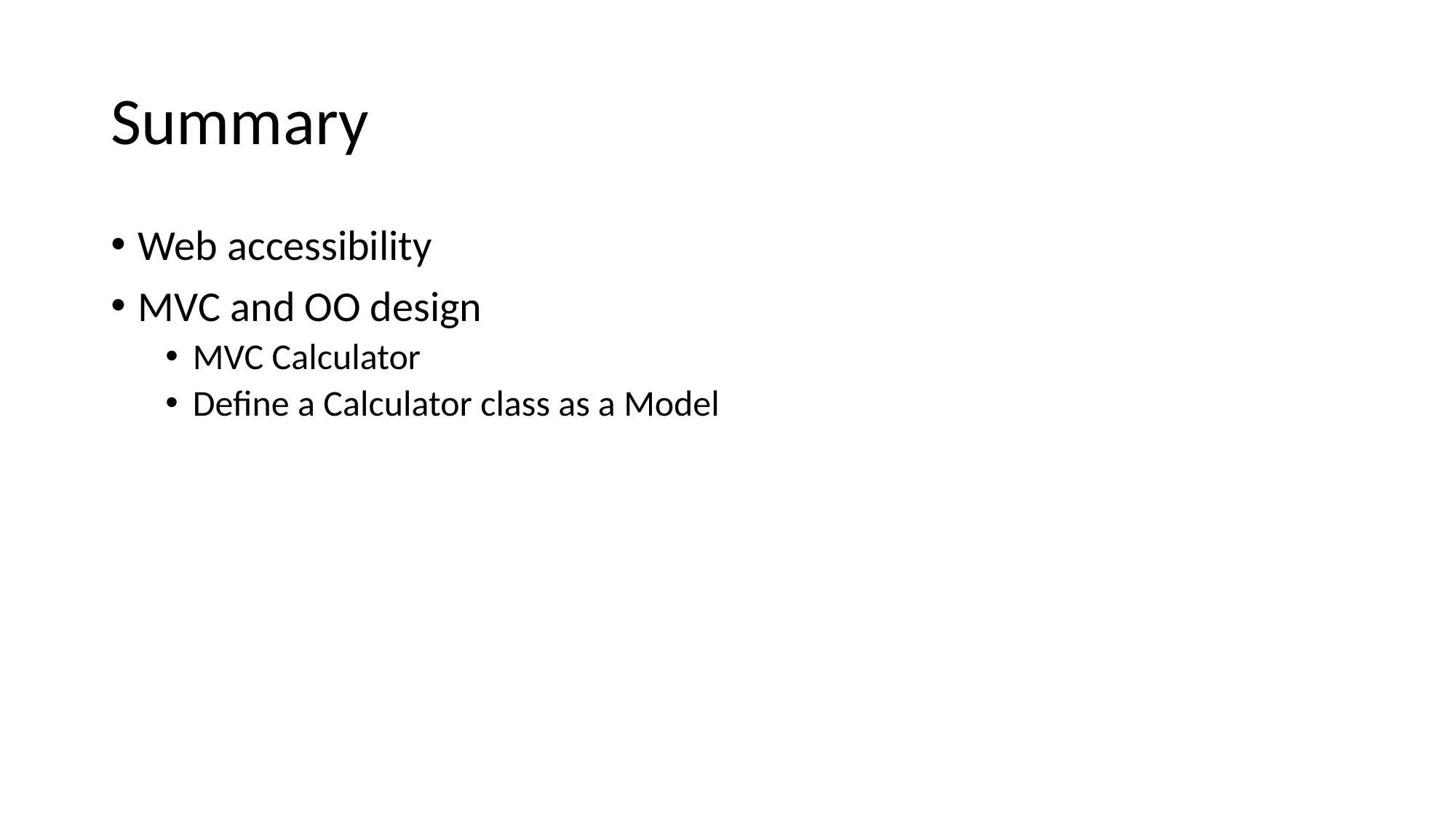

# Summary
Web accessibility
MVC and OO design
MVC Calculator
Define a Calculator class as a Model